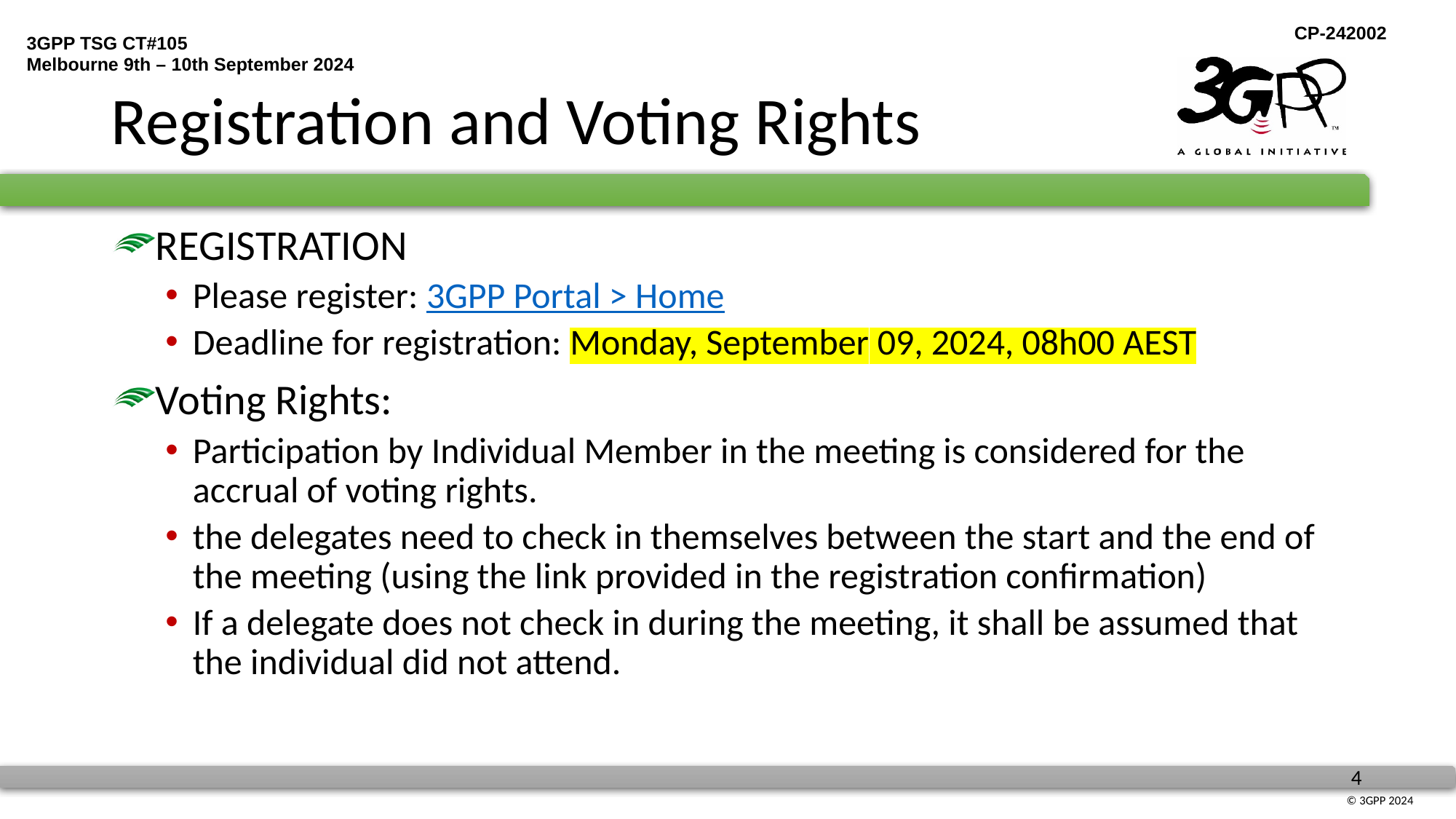

# Registration and Voting Rights
REGISTRATION
Please register: 3GPP Portal > Home
Deadline for registration: Monday, September 09, 2024, 08h00 AEST
Voting Rights:
Participation by Individual Member in the meeting is considered for the accrual of voting rights.
the delegates need to check in themselves between the start and the end of the meeting (using the link provided in the registration confirmation)
If a delegate does not check in during the meeting, it shall be assumed that the individual did not attend.